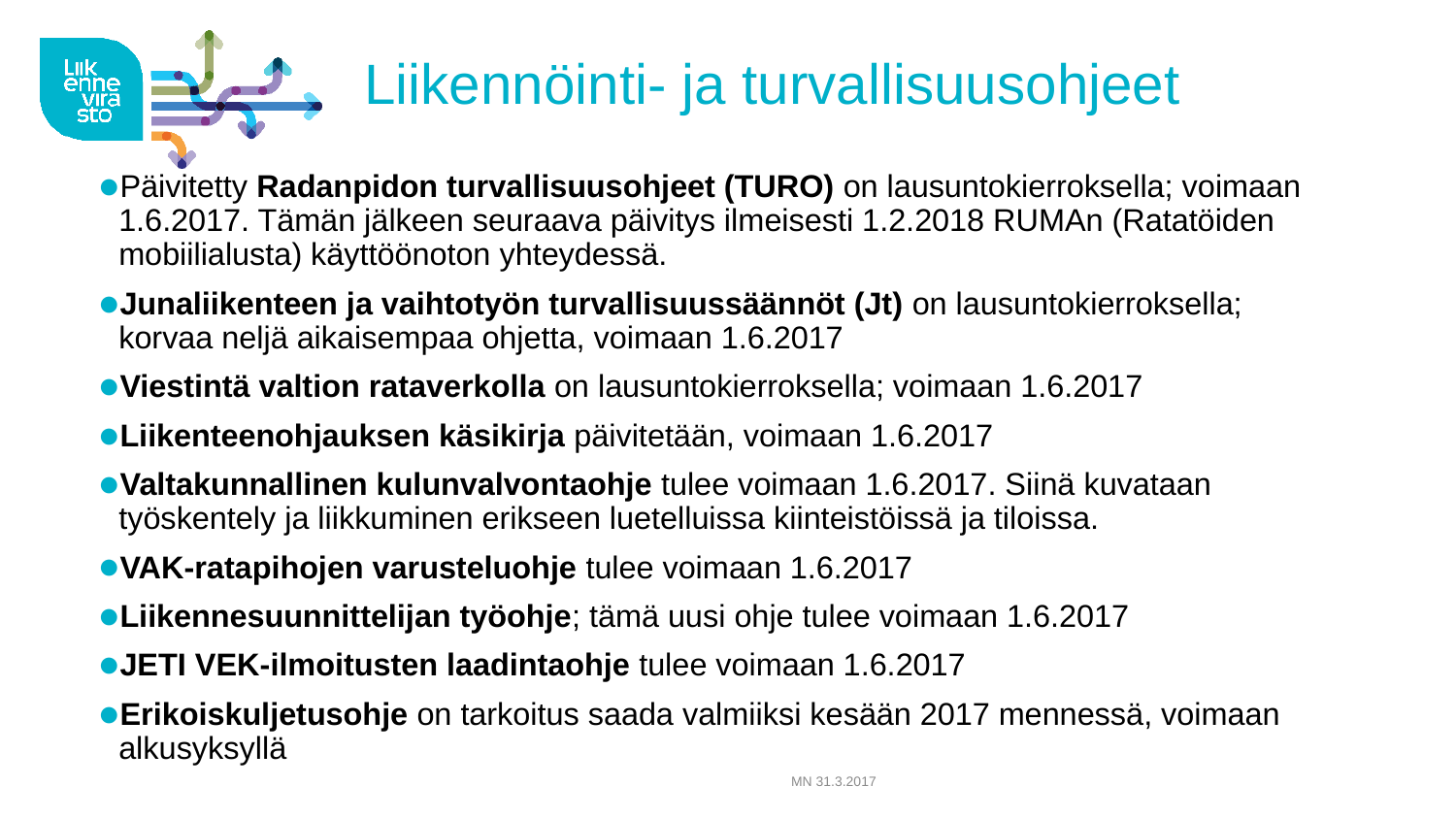

# Liikennöinti- ja turvallisuusohjeet
Päivitetty Radanpidon turvallisuusohjeet (TURO) on lausuntokierroksella; voimaan 1.6.2017. Tämän jälkeen seuraava päivitys ilmeisesti 1.2.2018 RUMAn (Ratatöiden mobiilialusta) käyttöönoton yhteydessä.
Junaliikenteen ja vaihtotyön turvallisuussäännöt (Jt) on lausuntokierroksella; korvaa neljä aikaisempaa ohjetta, voimaan 1.6.2017
Viestintä valtion rataverkolla on lausuntokierroksella; voimaan 1.6.2017
Liikenteenohjauksen käsikirja päivitetään, voimaan 1.6.2017
Valtakunnallinen kulunvalvontaohje tulee voimaan 1.6.2017. Siinä kuvataan työskentely ja liikkuminen erikseen luetelluissa kiinteistöissä ja tiloissa.
VAK-ratapihojen varusteluohje tulee voimaan 1.6.2017
Liikennesuunnittelijan työohje; tämä uusi ohje tulee voimaan 1.6.2017
JETI VEK-ilmoitusten laadintaohje tulee voimaan 1.6.2017
Erikoiskuljetusohje on tarkoitus saada valmiiksi kesään 2017 mennessä, voimaan alkusyksyllä

MN 31.3.2017